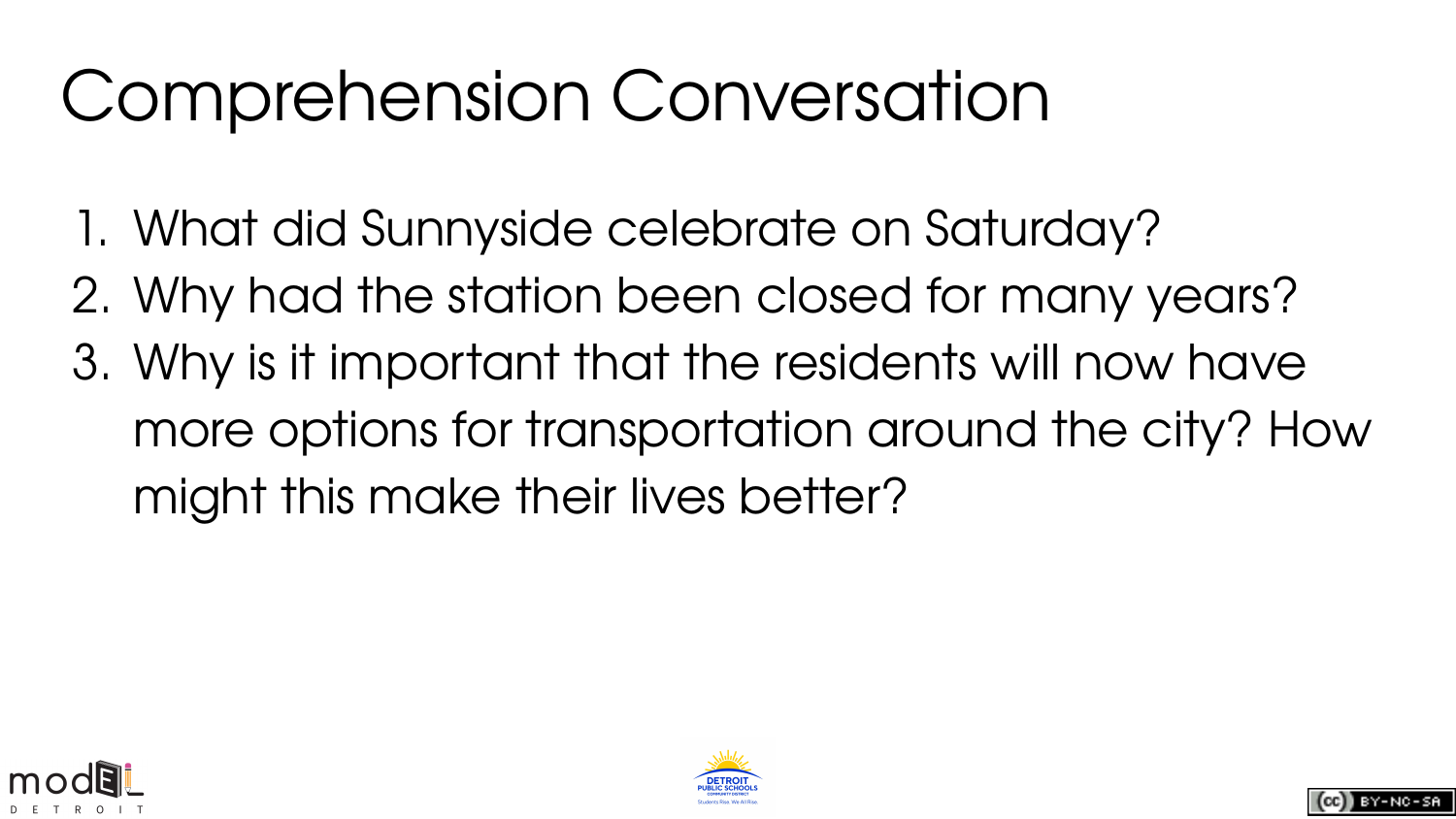

# Comprehension Conversation
What did Sunnyside celebrate on Saturday?
Why had the station been closed for many years?
Why is it important that the residents will now have more options for transportation around the city? How might this make their lives better?